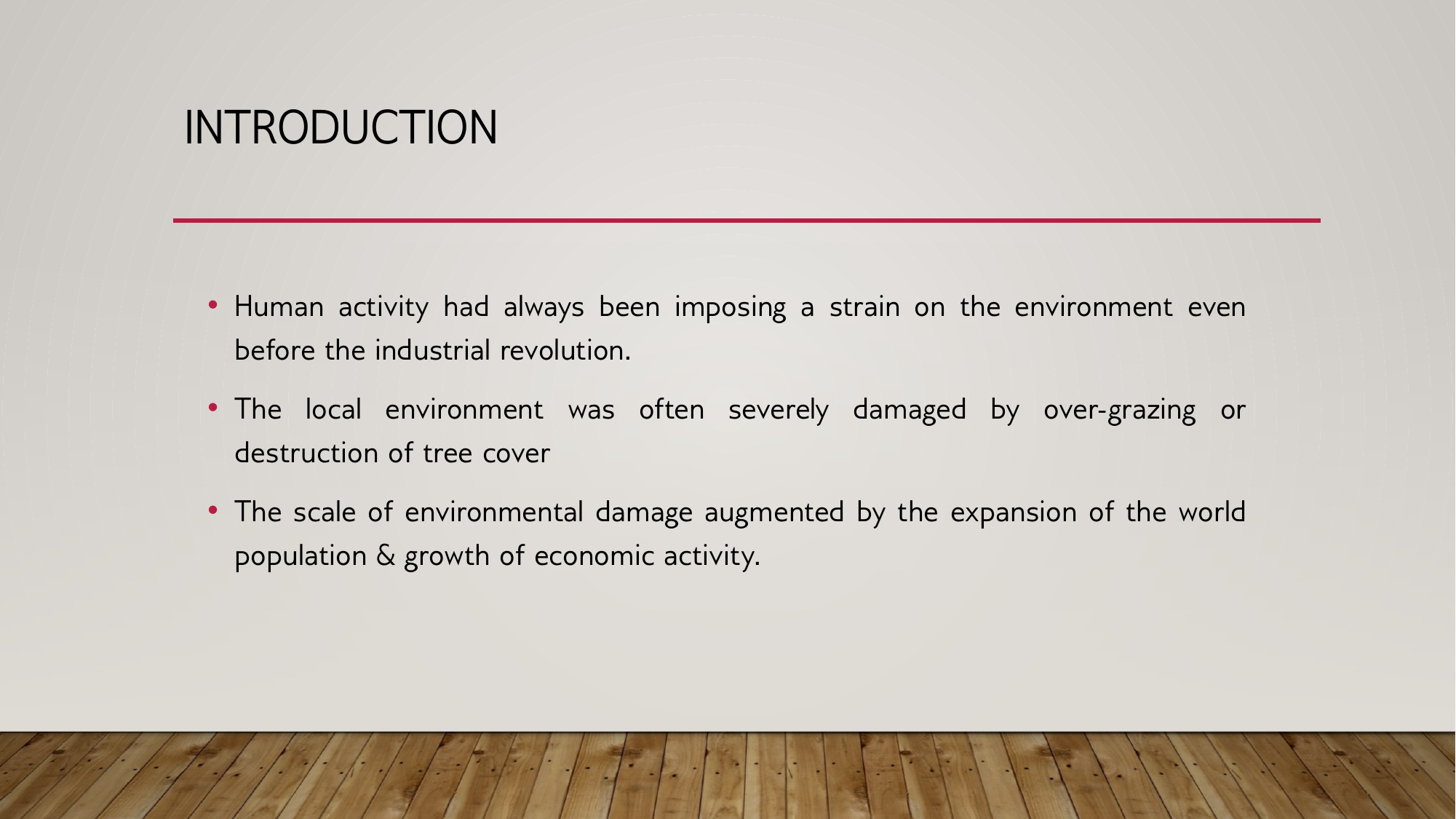

# Introduction
Human activity had always been imposing a strain on the environment even before the industrial revolution.
The local environment was often severely damaged by over-grazing or destruction of tree cover
The scale of environmental damage augmented by the expansion of the world population & growth of economic activity.